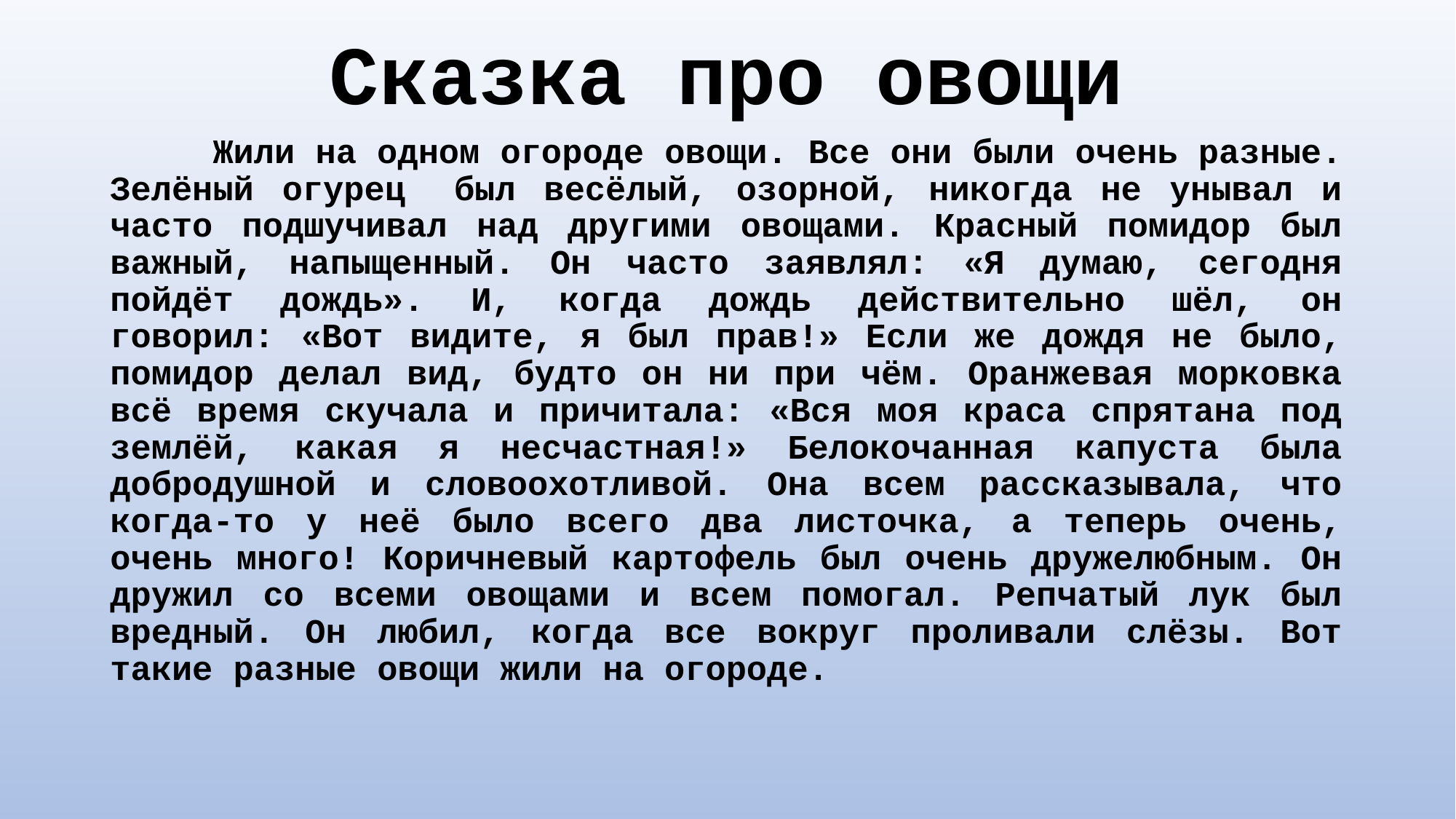

# Сказка про овощи
	Жили на одном огороде овощи. Все они были очень разные. Зелёный огурец  был весёлый, озорной, никогда не унывал и часто подшучивал над другими овощами. Красный помидор был важный, напыщенный. Он часто заявлял: «Я думаю, сегодня пойдёт дождь». И, когда дождь действительно шёл, он говорил: «Вот видите, я был прав!» Если же дождя не было, помидор делал вид, будто он ни при чём. Оранжевая морковка всё время скучала и причитала: «Вся моя краса спрятана под землёй, какая я несчастная!» Белокочанная капуста была добродушной и словоохотливой. Она всем рассказывала, что когда-то у неё было всего два листочка, а теперь очень, очень много! Коричневый картофель был очень дружелюбным. Он дружил со всеми овощами и всем помогал. Репчатый лук был вредный. Он любил, когда все вокруг проливали слёзы. Вот такие разные овощи жили на огороде.